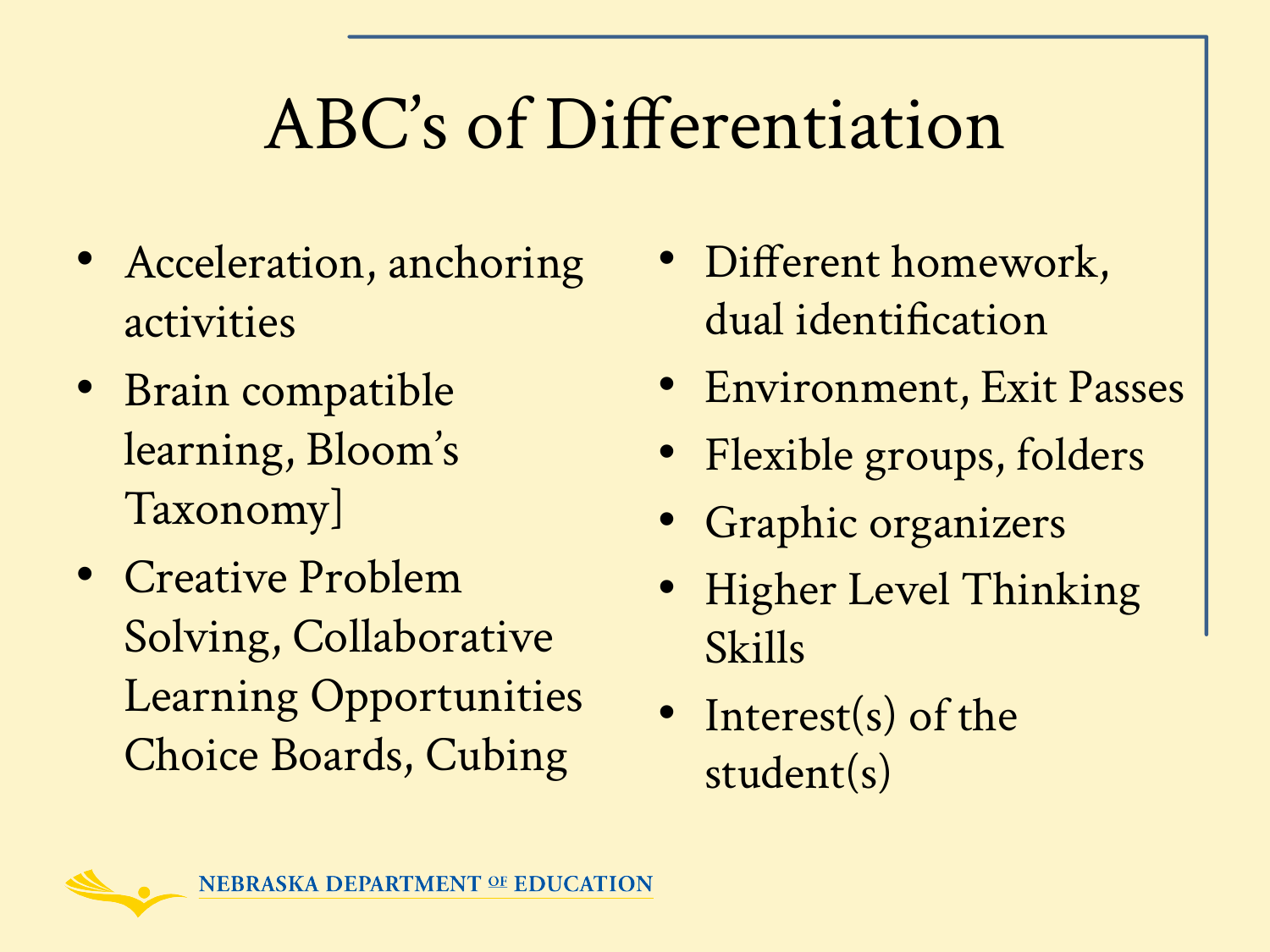

# ABC’s of Differentiation
Acceleration, anchoring activities
Brain compatible learning, Bloom’s Taxonomy]
Creative Problem Solving, Collaborative Learning Opportunities Choice Boards, Cubing
Different homework, dual identification
Environment, Exit Passes
Flexible groups, folders
Graphic organizers
Higher Level Thinking Skills
Interest(s) of the student(s)